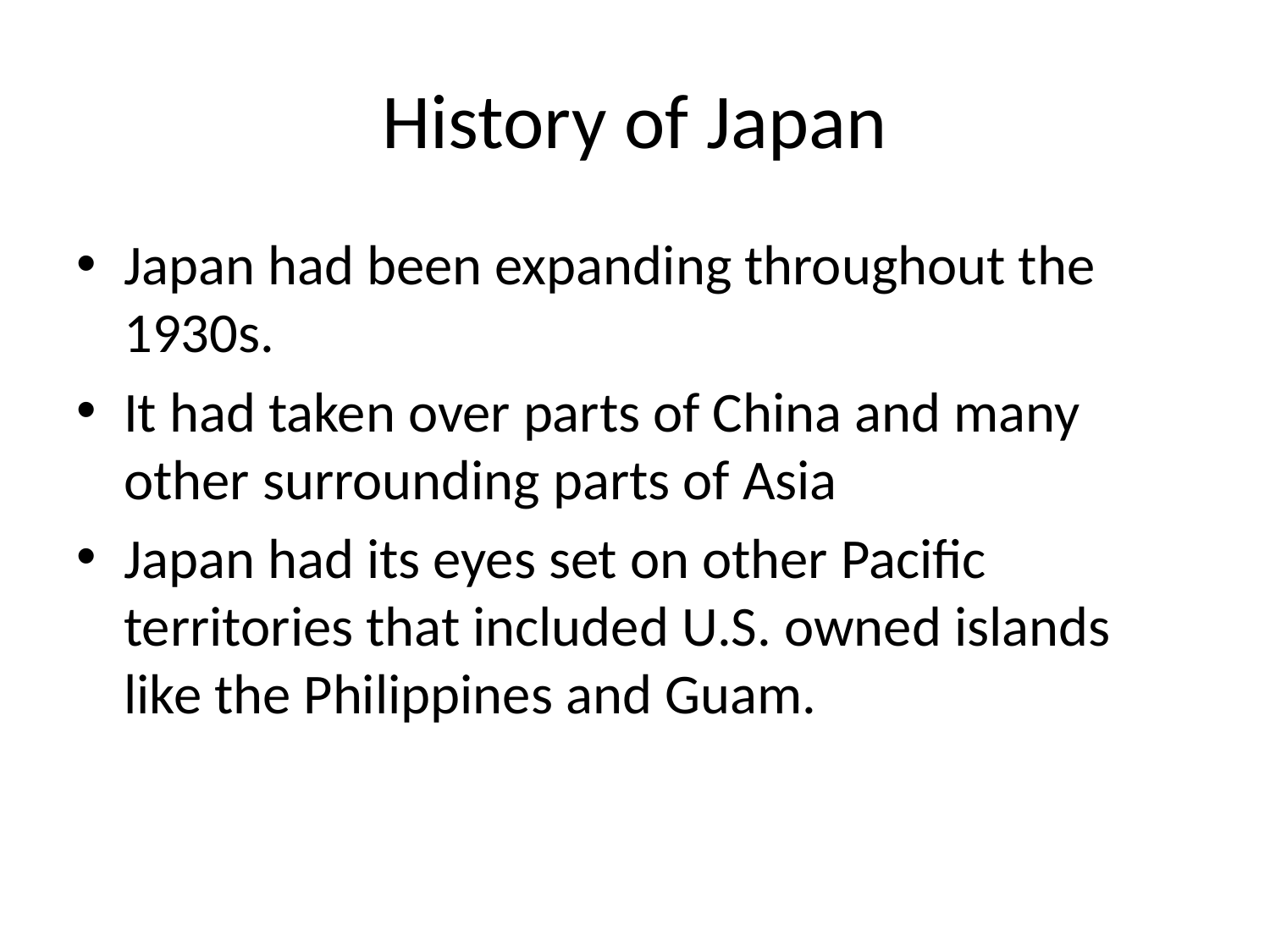

# History of Japan
Japan had been expanding throughout the 1930s.
It had taken over parts of China and many other surrounding parts of Asia
Japan had its eyes set on other Pacific territories that included U.S. owned islands like the Philippines and Guam.